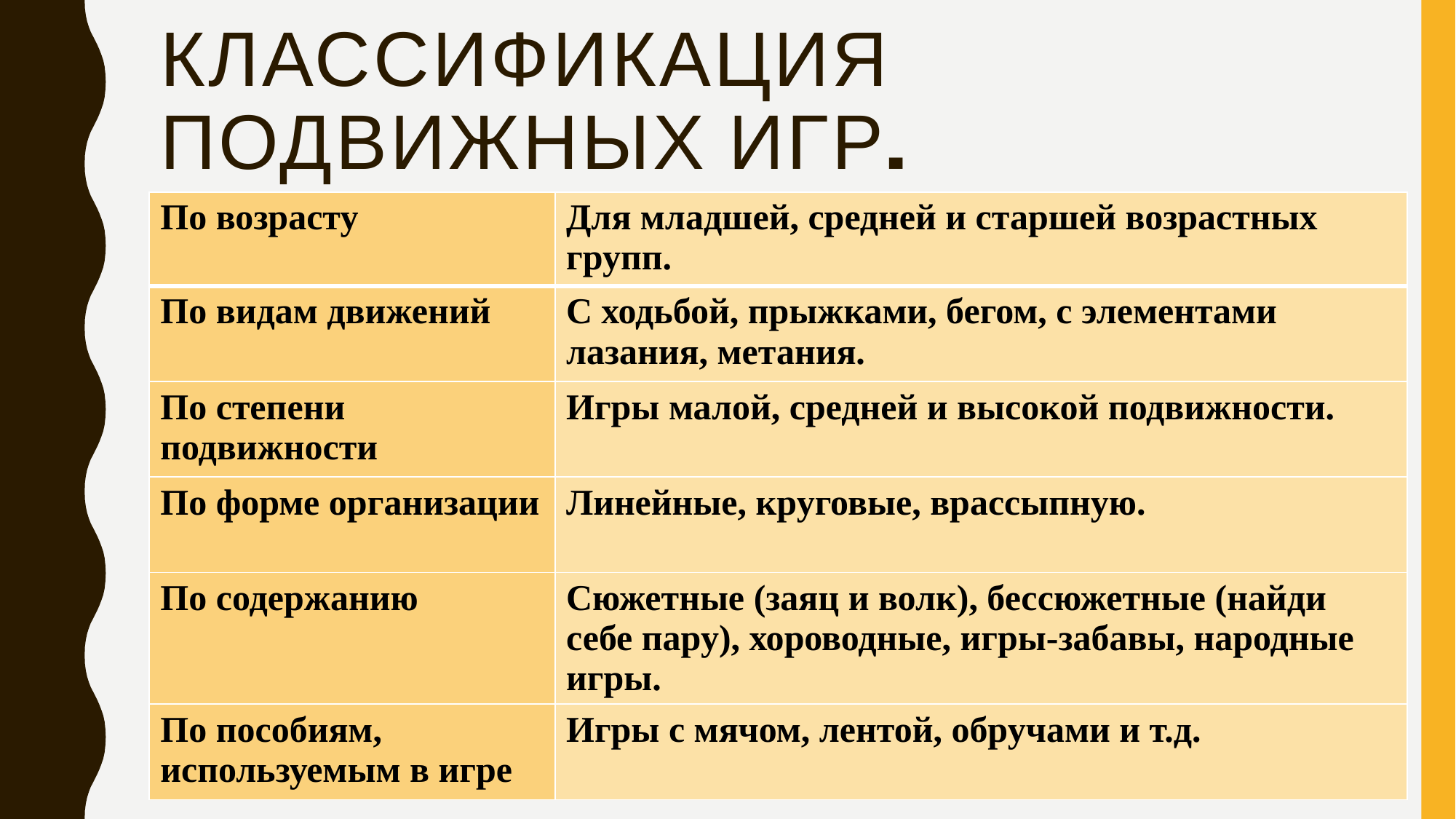

# Классификация подвижных игр.
| По возрасту | Для младшей, средней и старшей возрастных групп. |
| --- | --- |
| По видам движений | С ходьбой, прыжками, бегом, с элементами лазания, метания. |
| По степени подвижности | Игры малой, средней и высокой подвижности. |
| По форме организации | Линейные, круговые, врассыпную. |
| По содержанию | Сюжетные (заяц и волк), бессюжетные (найди себе пару), хороводные, игры-забавы, народные игры. |
| По пособиям, используемым в игре | Игры с мячом, лентой, обручами и т.д. |